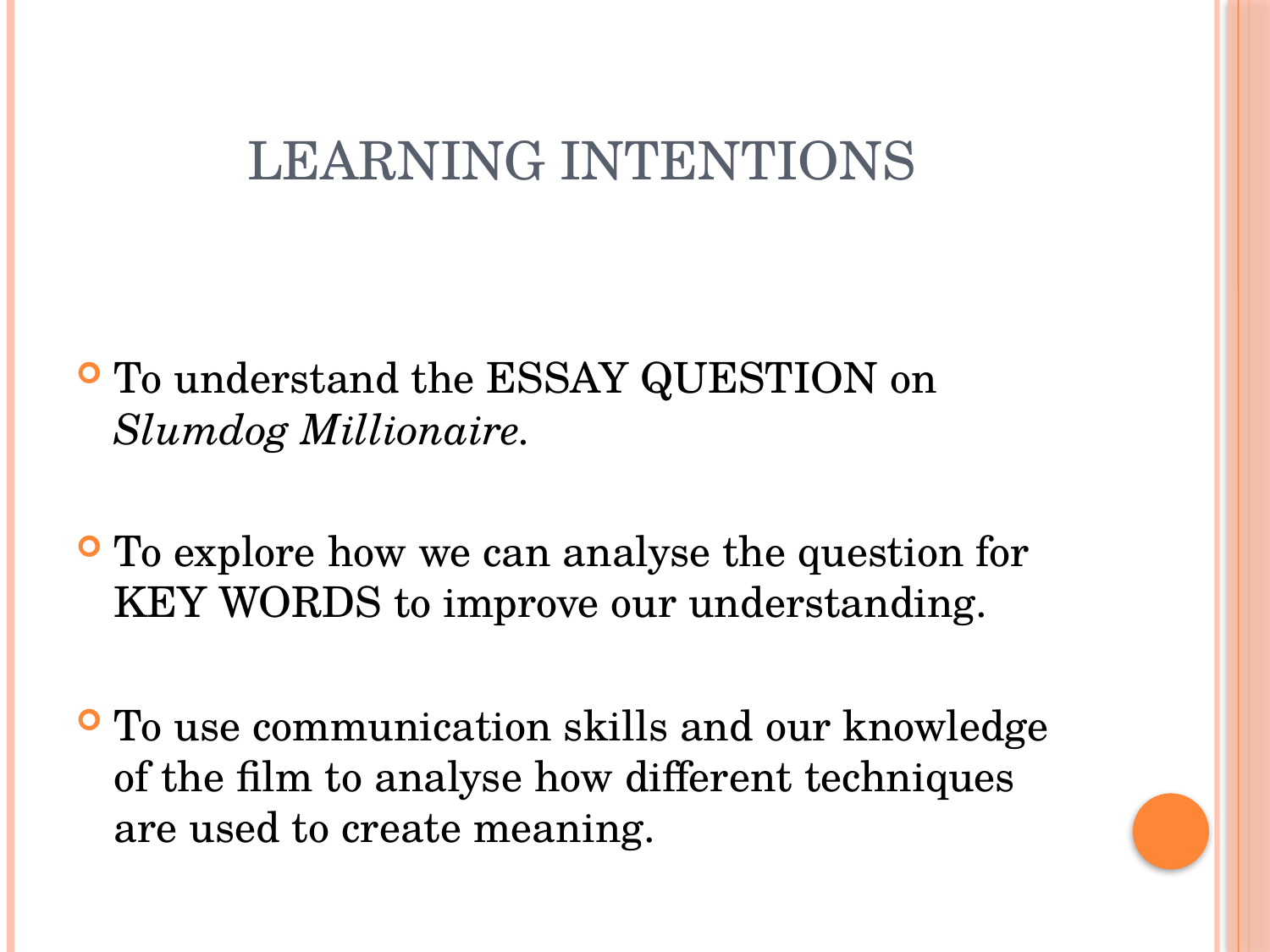

# Learning Intentions

To understand the ESSAY QUESTION on Slumdog Millionaire.

To explore how we can analyse the question for KEY WORDS to improve our understanding.

To use communication skills and our knowledge of the film to analyse how different techniques are used to create meaning.